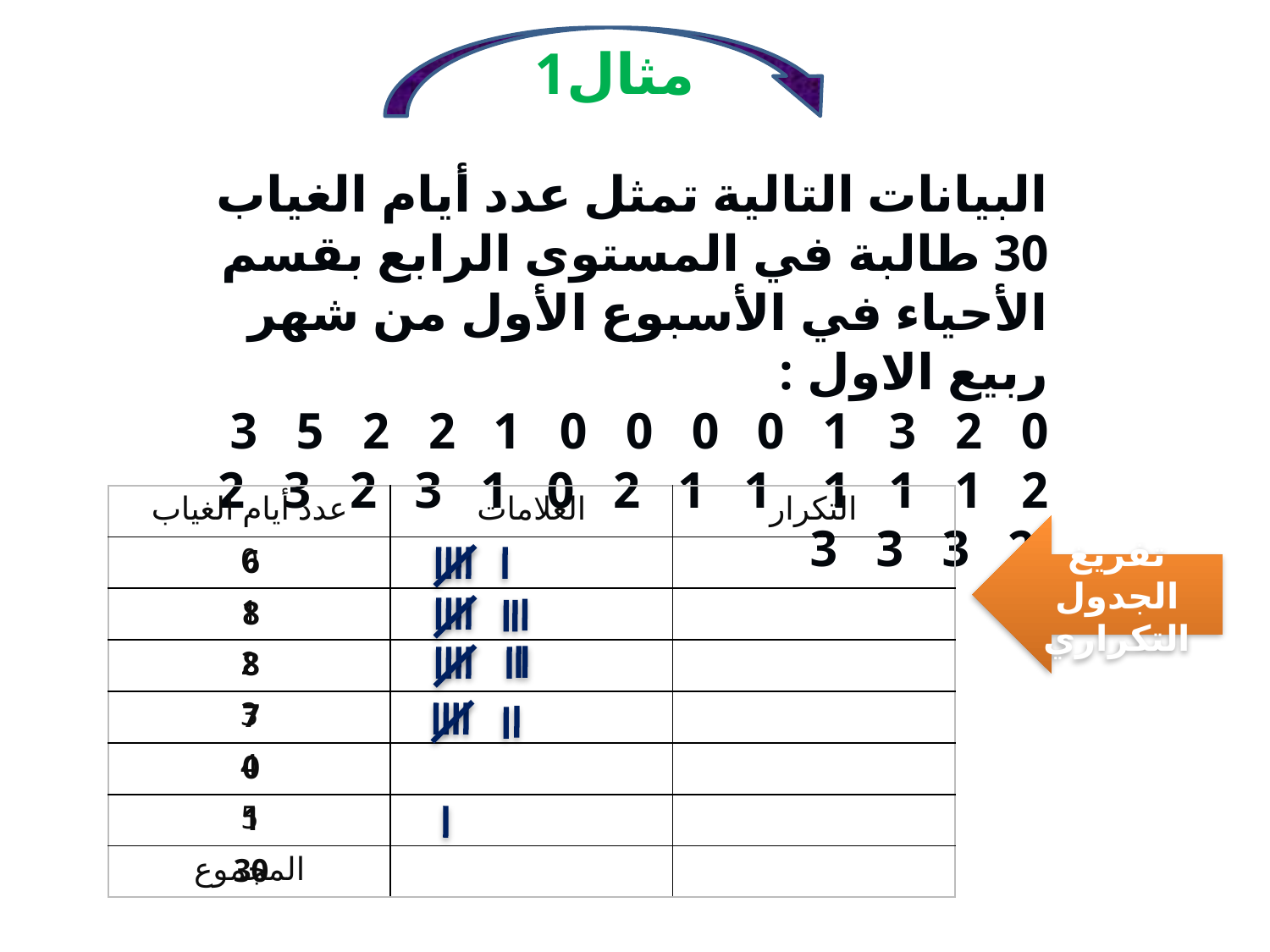

مثال1
البيانات التالية تمثل عدد أيام الغياب 30 طالبة في المستوى الرابع بقسم الأحياء في الأسبوع الأول من شهر ربيع الاول :
0   2   3   1   0   0   0   0   1   2   2   5   3   2   1   1   1    1   1   2   0   1   3   2   3   2   2   3   3   3
| عدد أيام الغياب | العلامات | التكرار |
| --- | --- | --- |
| 0 |  |  |
| 1 |  |  |
| 2 |  |  |
| 3 |  |  |
| 4 |  |  |
| 5 |  |  |
| المجموع |  |  |
تفريغ الجدول التكراري
| 6 |
| --- |
| 8 |
| 8 |
| 7 |
| 0 |
| 1 |
| 30 |